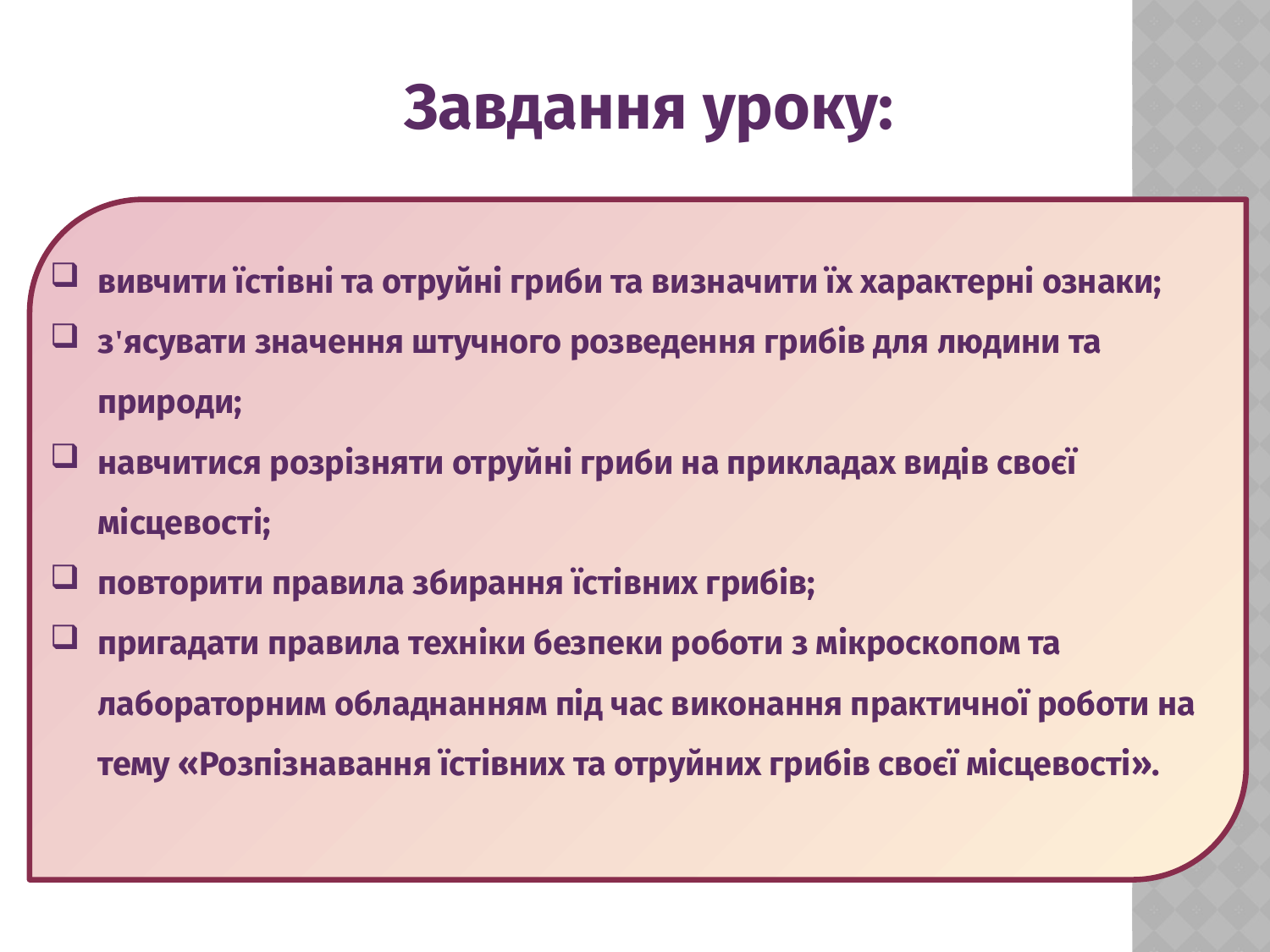

Завдання уроку:

вивчити їстівні та отруйні гриби та визначити їх характерні ознаки;
з'ясувати значення штучного розведення грибів для людини та природи;
навчитися розрізняти отруйні гриби на прикладах видів своєї  місцевості;
повторити правила збирання їстівних грибів;
пригадати правила техніки безпеки роботи з мікроскопом та лабораторним обладнанням під час виконання практичної роботи на тему «Розпізнавання їстівних та отруйних грибів своєї місцевості».